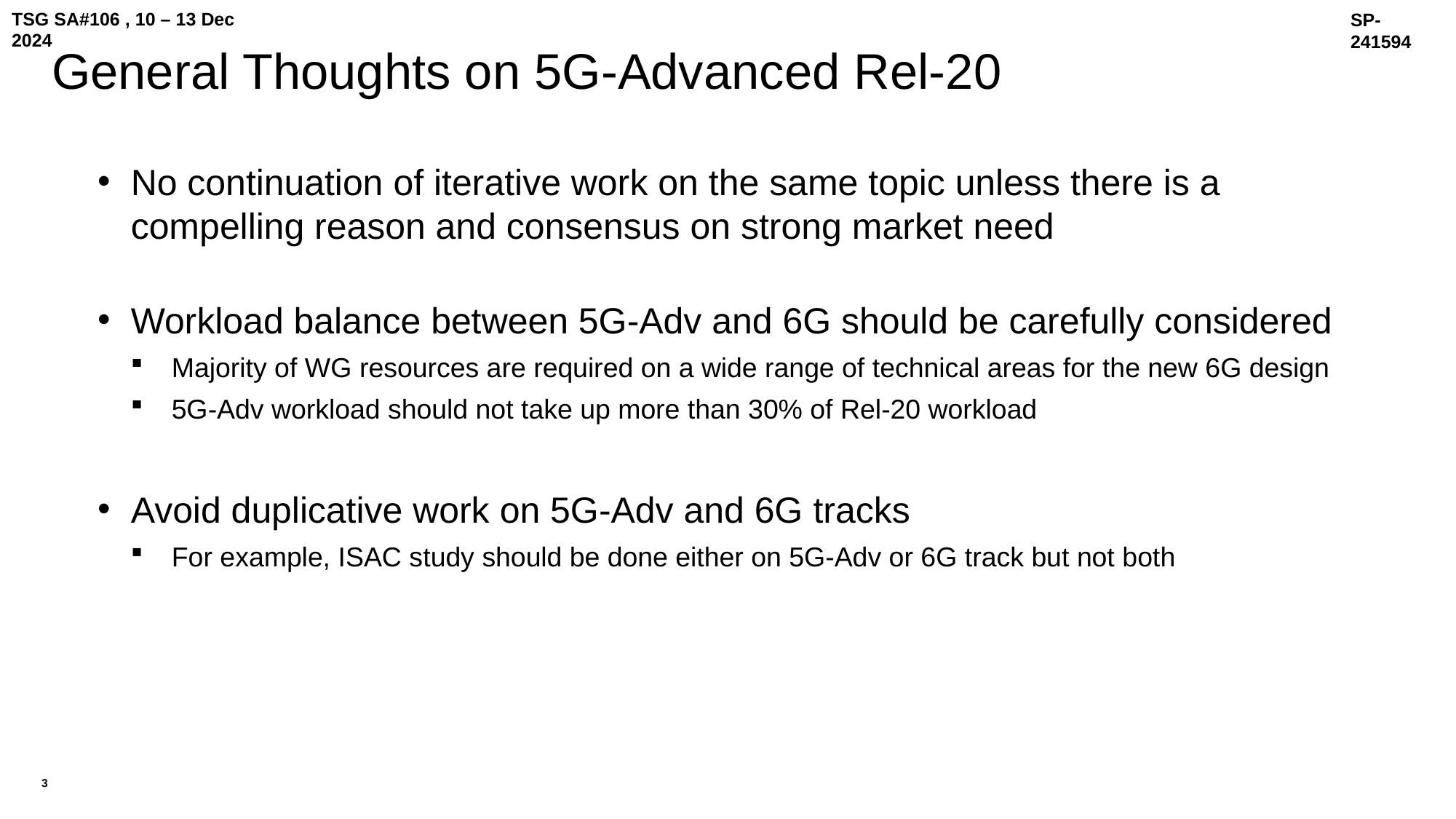

TSG SA#106 , 10 – 13 Dec 2024
SP-241594
General Thoughts on 5G-Advanced Rel-20
No continuation of iterative work on the same topic unless there is a compelling reason and consensus on strong market need

Workload balance between 5G-Adv and 6G should be carefully considered
Majority of WG resources are required on a wide range of technical areas for the new 6G design
5G-Adv workload should not take up more than 30% of Rel-20 workload

Avoid duplicative work on 5G-Adv and 6G tracks
For example, ISAC study should be done either on 5G-Adv or 6G track but not both